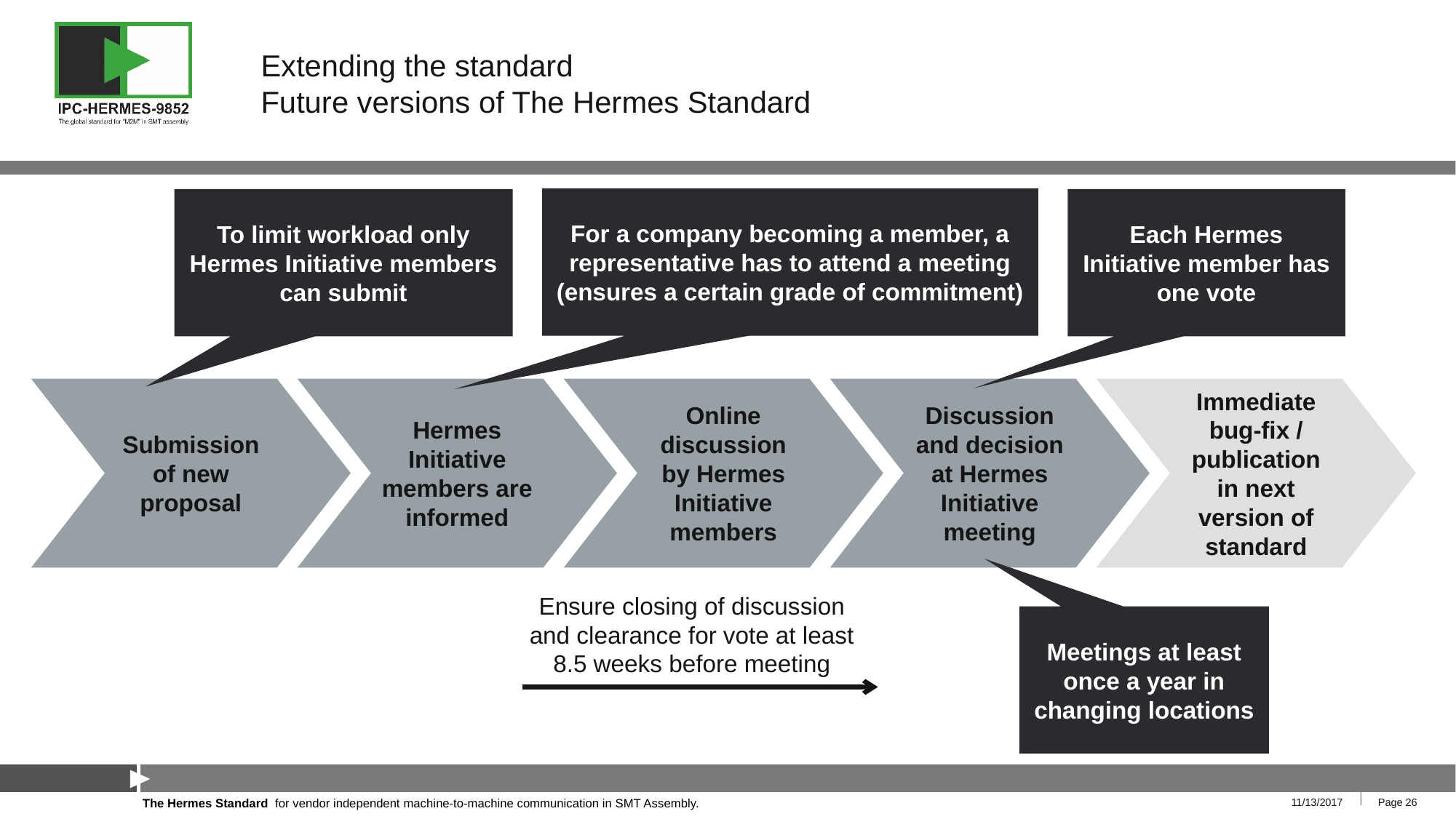

# Extending the standard Future versions of The Hermes Standard
For a company becoming a member, a representative has to attend a meeting
(ensures a certain grade of commitment)
To limit workload only Hermes Initiative members can submit
Each Hermes Initiative member has one vote
Submission of new proposal
Hermes Initiative members are informed
Online discussion
by Hermes Initiative members
Discussion and decision at Hermes Initiative meeting
Immediate bug-fix / publication in next version of standard
Ensure closing of discussion and clearance for vote at least 8.5 weeks before meeting
Meetings at least once a year in changing locations
11/13/2017
Page 26